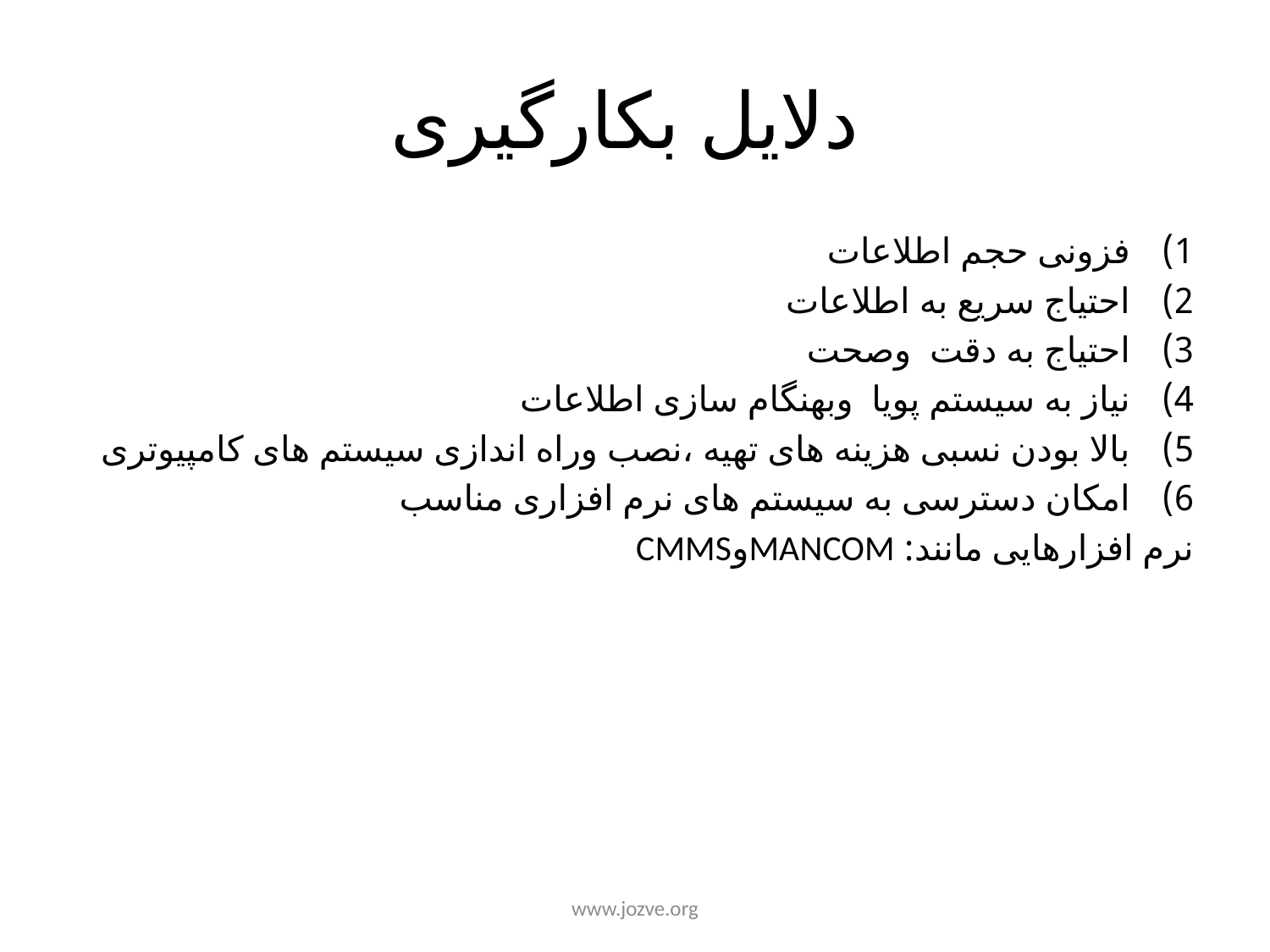

# دلایل بکارگیری
فزونی حجم اطلاعات
احتیاج سریع به اطلاعات
احتیاج به دقت  وصحت
نیاز به سیستم پویا  وبهنگام سازی اطلاعات
بالا بودن نسبی هزینه های تهیه ،نصب وراه اندازی سیستم های کامپیوتری
امکان دسترسی به سیستم های نرم افزاری مناسب
نرم افزارهایی مانند: MANCOMوCMMS
www.jozve.org